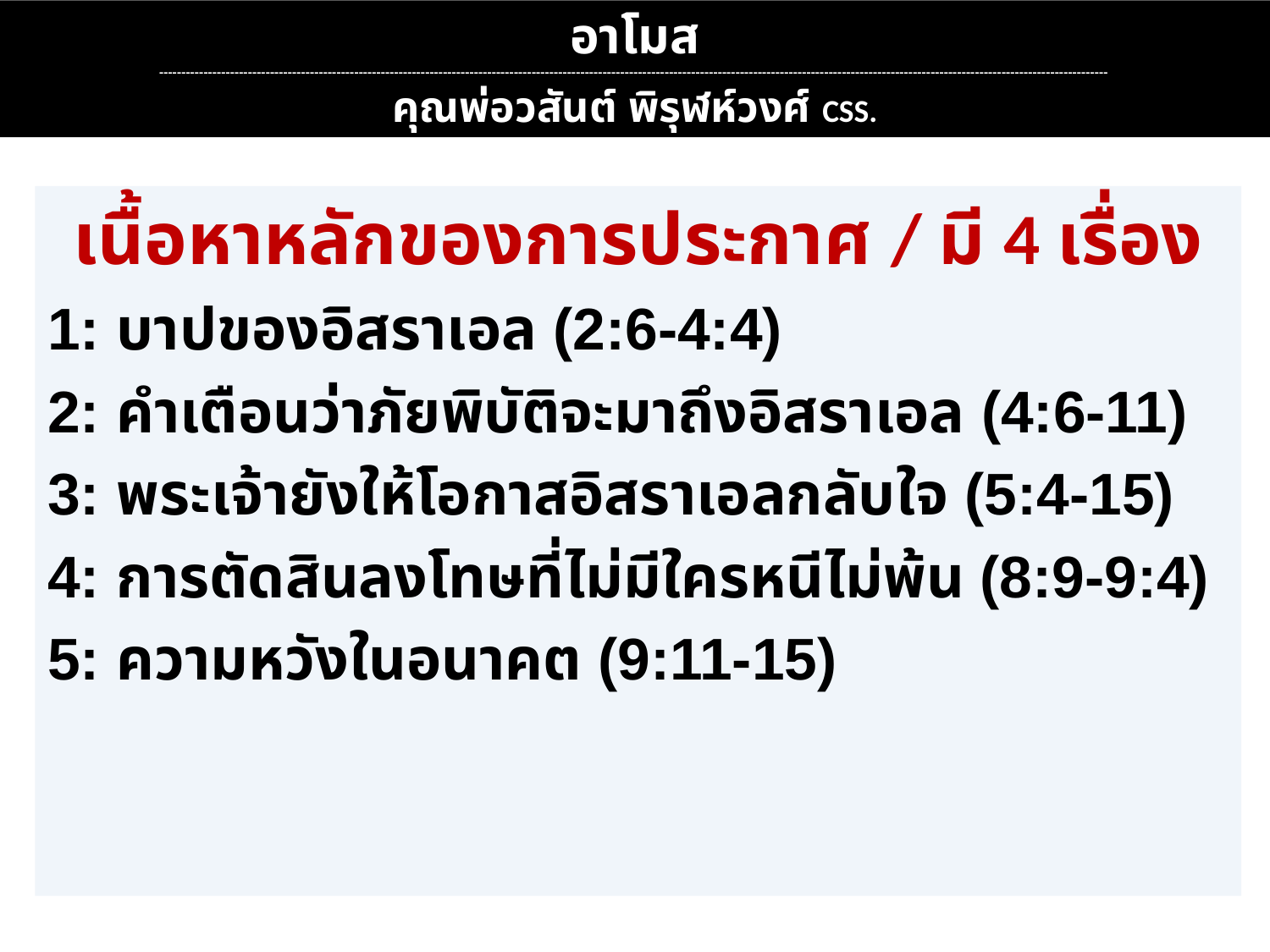

อาโมส
----------------------------------------------------------------------------------------------------------------------------------------------------------------------------------------------------------------------
คุณพ่อวสันต์ พิรุฬห์วงศ์ CSS.
เนื้อหาหลักของการประกาศ / มี 4 เรื่อง
1: บาปของอิสราเอล (2:6-4:4)
2: คำเตือนว่าภัยพิบัติจะมาถึงอิสราเอล (4:6-11)
3: พระเจ้ายังให้โอกาสอิสราเอลกลับใจ (5:4-15)
4: การตัดสินลงโทษที่ไม่มีใครหนีไม่พ้น (8:9-9:4)
5: ความหวังในอนาคต (9:11-15)